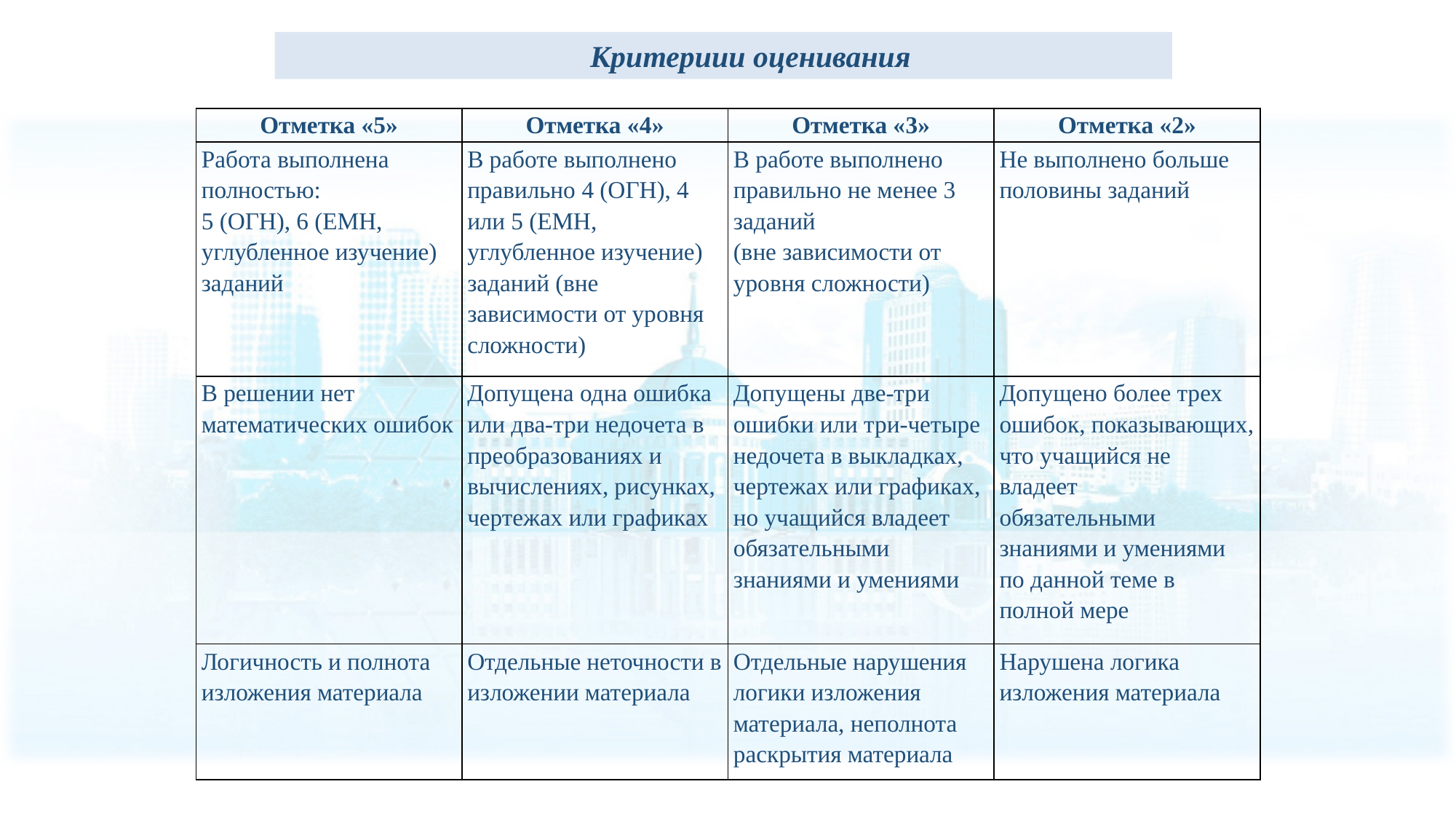

Критериии оценивания
| Отметка «5» | Отметка «4» | Отметка «3» | Отметка «2» |
| --- | --- | --- | --- |
| Работа выполнена полностью: 5 (ОГН), 6 (ЕМН, углубленное изучение) заданий | В работе выполнено правильно 4 (ОГН), 4 или 5 (ЕМН, углубленное изучение) заданий (вне зависимости от уровня сложности) | В работе выполнено правильно не менее 3 заданий (вне зависимости от уровня сложности) | Не выполнено больше половины заданий |
| В решении нет математических ошибок | Допущена одна ошибка или два-три недочета в преобразованиях и вычислениях, рисунках, чертежах или графиках | Допущены две-три ошибки или три-четыре недочета в выкладках, чертежах или графиках, но учащийся владеет обязательными знаниями и умениями | Допущено более трех ошибок, показывающих, что учащийся не владеет обязательными знаниями и умениями по данной теме в полной мере |
| Логичность и полнота изложения материала | Отдельные неточности в изложении материала | Отдельные нарушения логики изложения материала, неполнота раскрытия материала | Нарушена логика изложения материала |